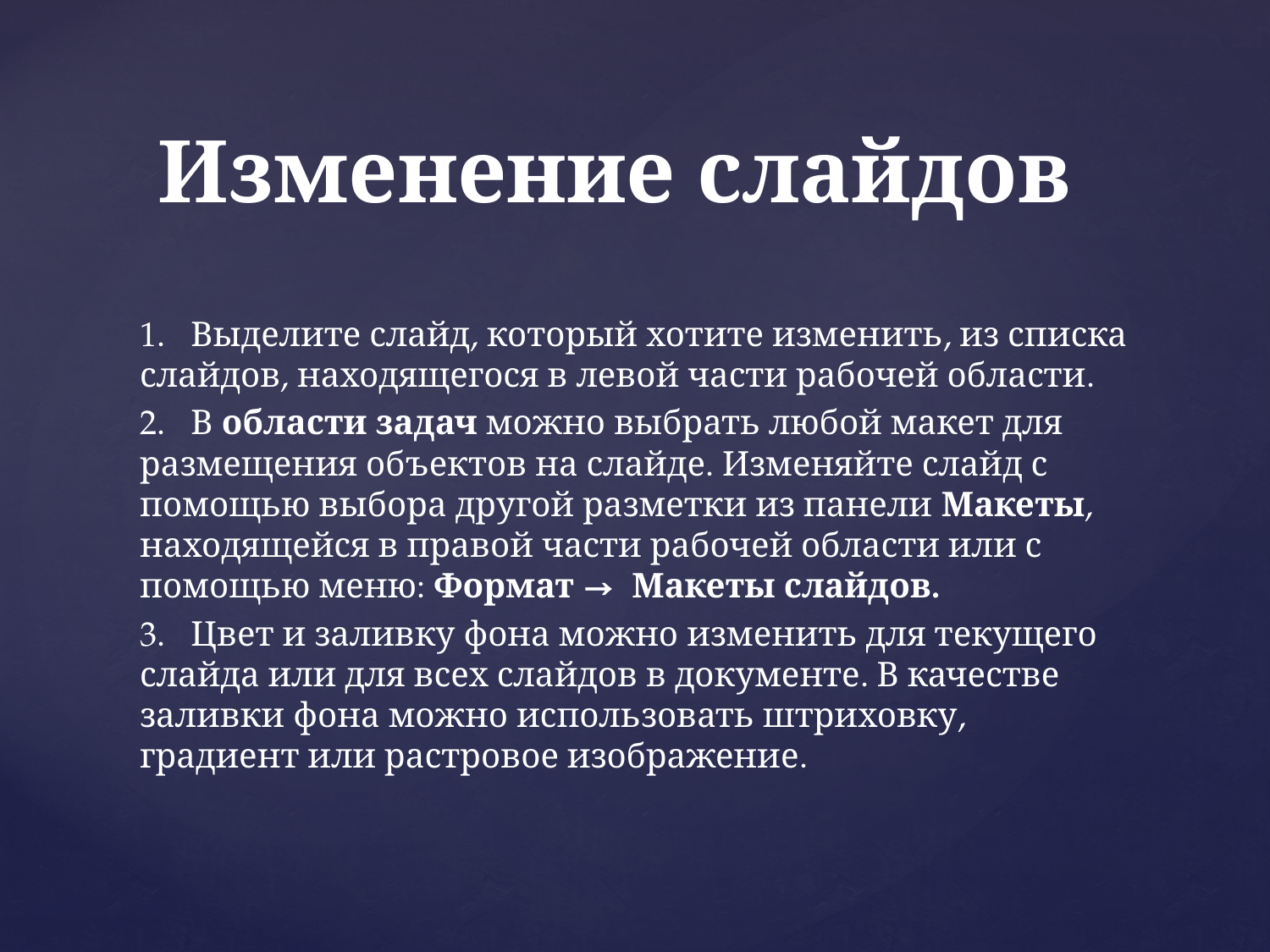

# Изменение слайдов
1.   Выделите слайд, который хотите изменить, из списка слайдов, находящегося в левой части рабочей области.
2.   В области задач можно выбрать любой макет для размещения объектов на слайде. Изменяйте слайд с помощью выбора другой разметки из панели Макеты, находящейся в правой части рабочей области или с помощью меню: Формат →  Макеты слайдов.
3.   Цвет и заливку фона можно изменить для текущего слайда или для всех слайдов в документе. В качестве заливки фона можно использовать штриховку, градиент или растровое изображение.